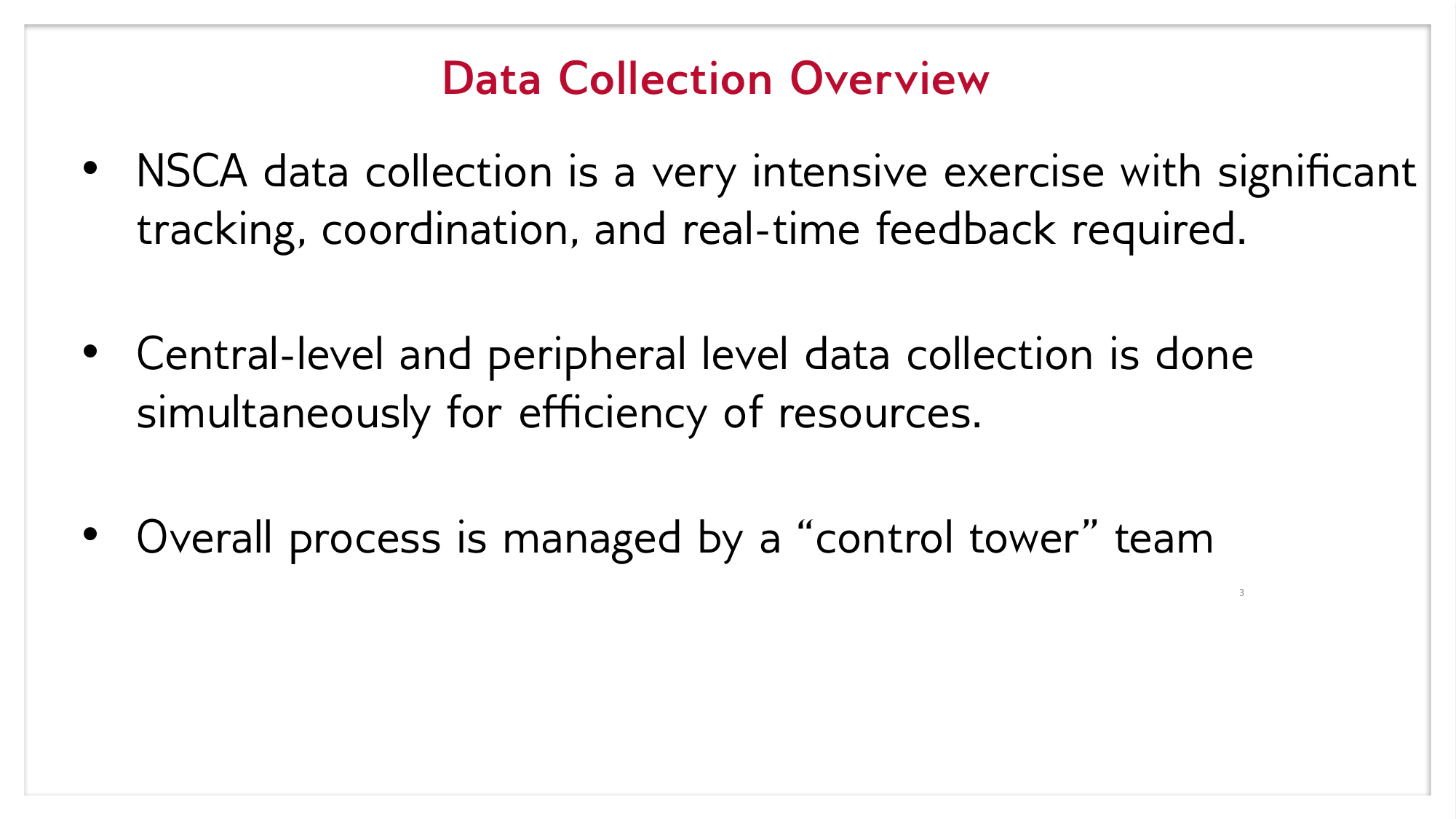

# Data Collection Overview
NSCA data collection is a very intensive exercise with significant tracking, coordination, and real-time feedback required.
Central-level and peripheral level data collection is done simultaneously for efficiency of resources.
Overall process is managed by a “control tower” team
3